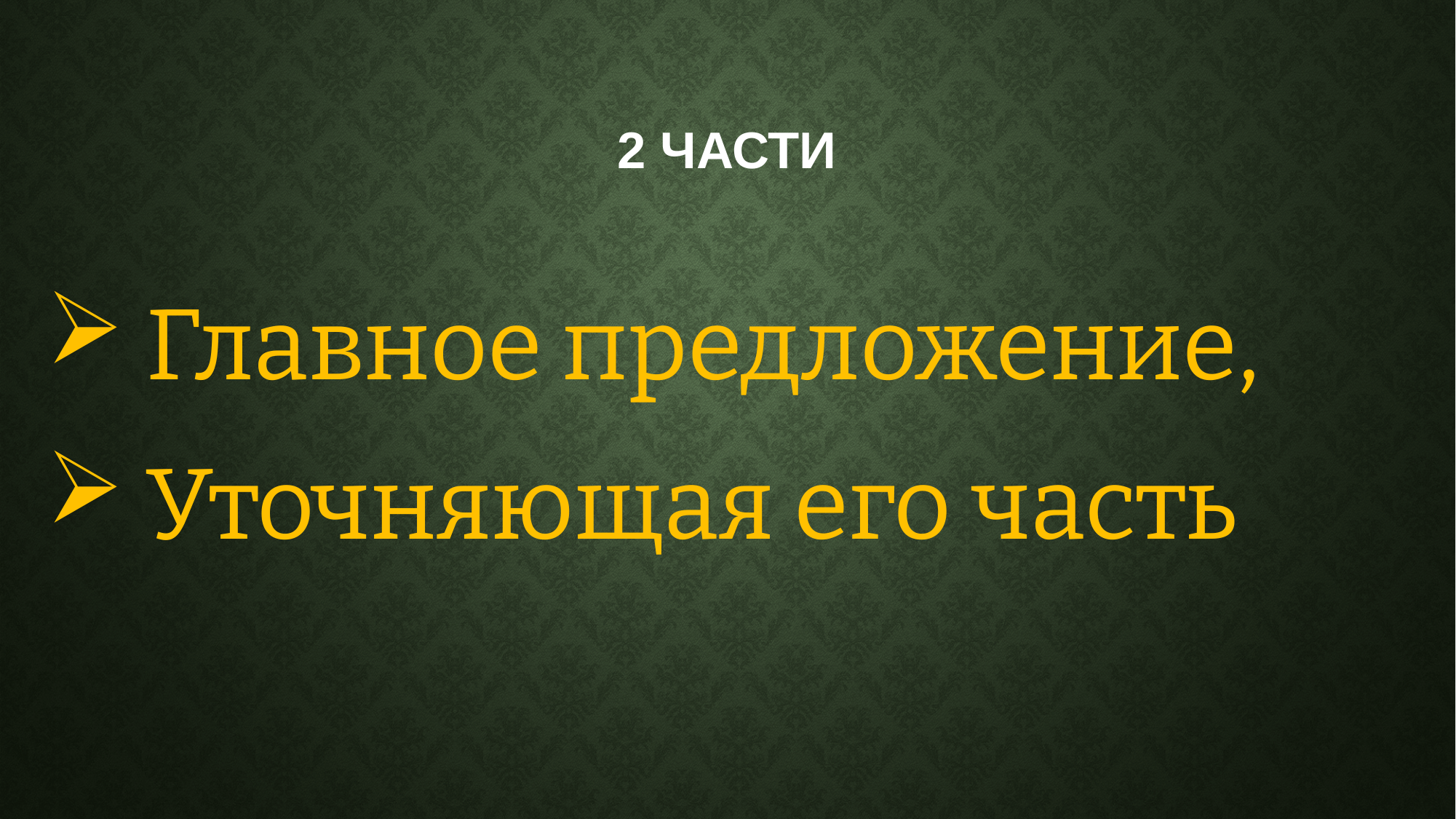

# 2 части
 Главное предложение,
 Уточняющая его часть